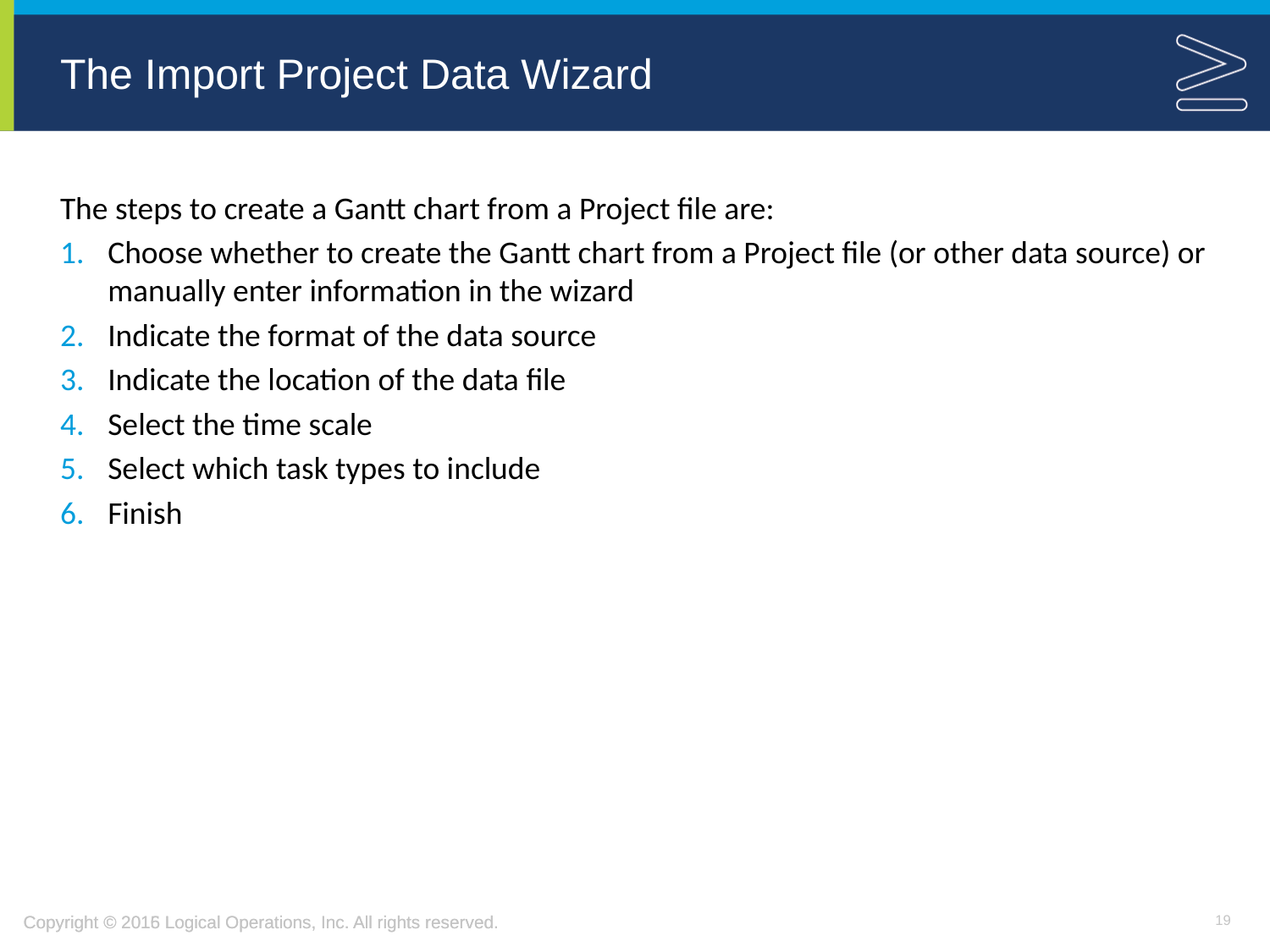

# The Import Project Data Wizard
The steps to create a Gantt chart from a Project file are:
Choose whether to create the Gantt chart from a Project file (or other data source) or manually enter information in the wizard
Indicate the format of the data source
Indicate the location of the data file
Select the time scale
Select which task types to include
Finish
19